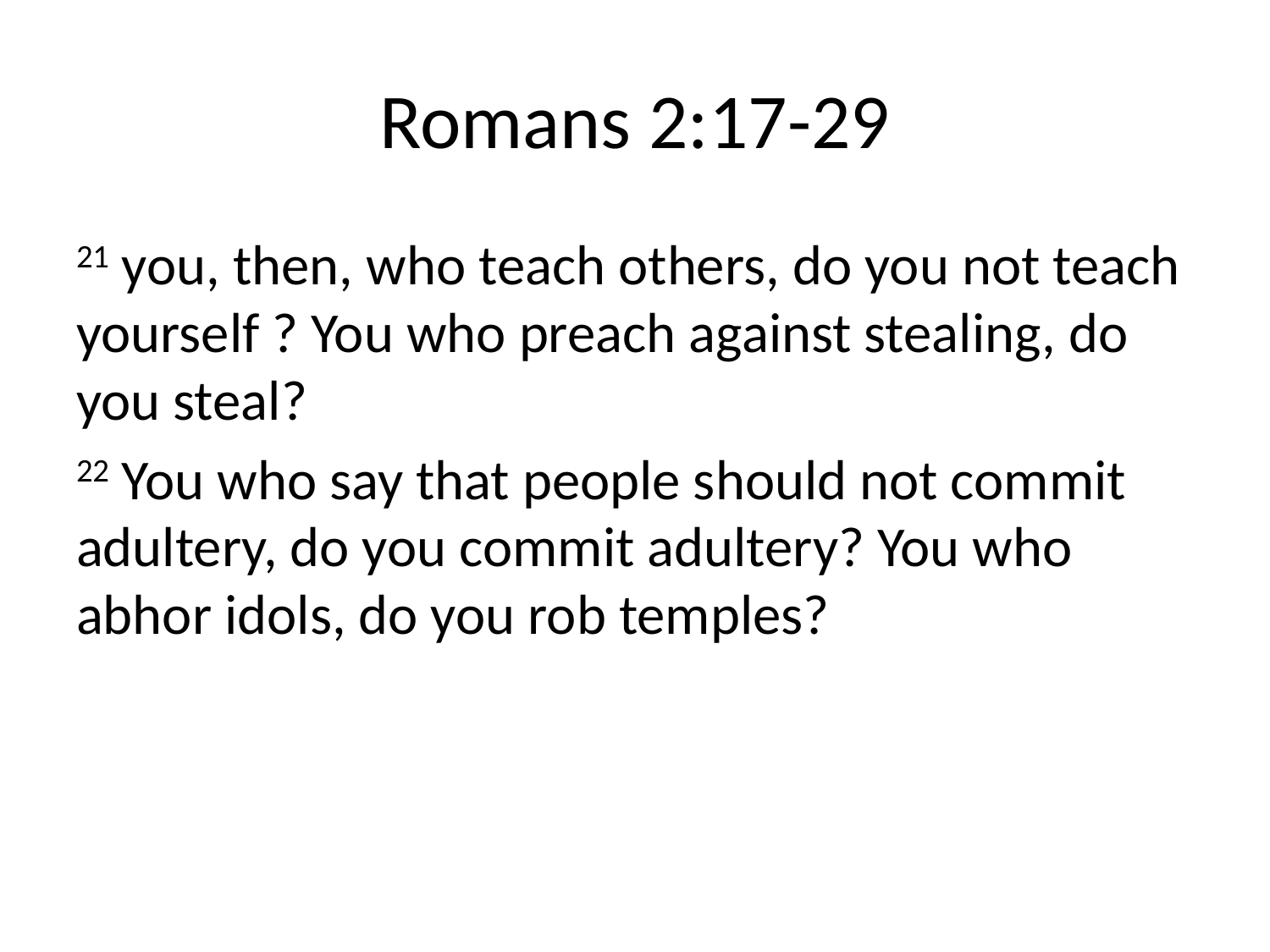

# Romans 2:17-29
21 you, then, who teach others, do you not teach yourself ? You who preach against stealing, do you steal?
22 You who say that people should not commit adultery, do you commit adultery? You who abhor idols, do you rob temples?